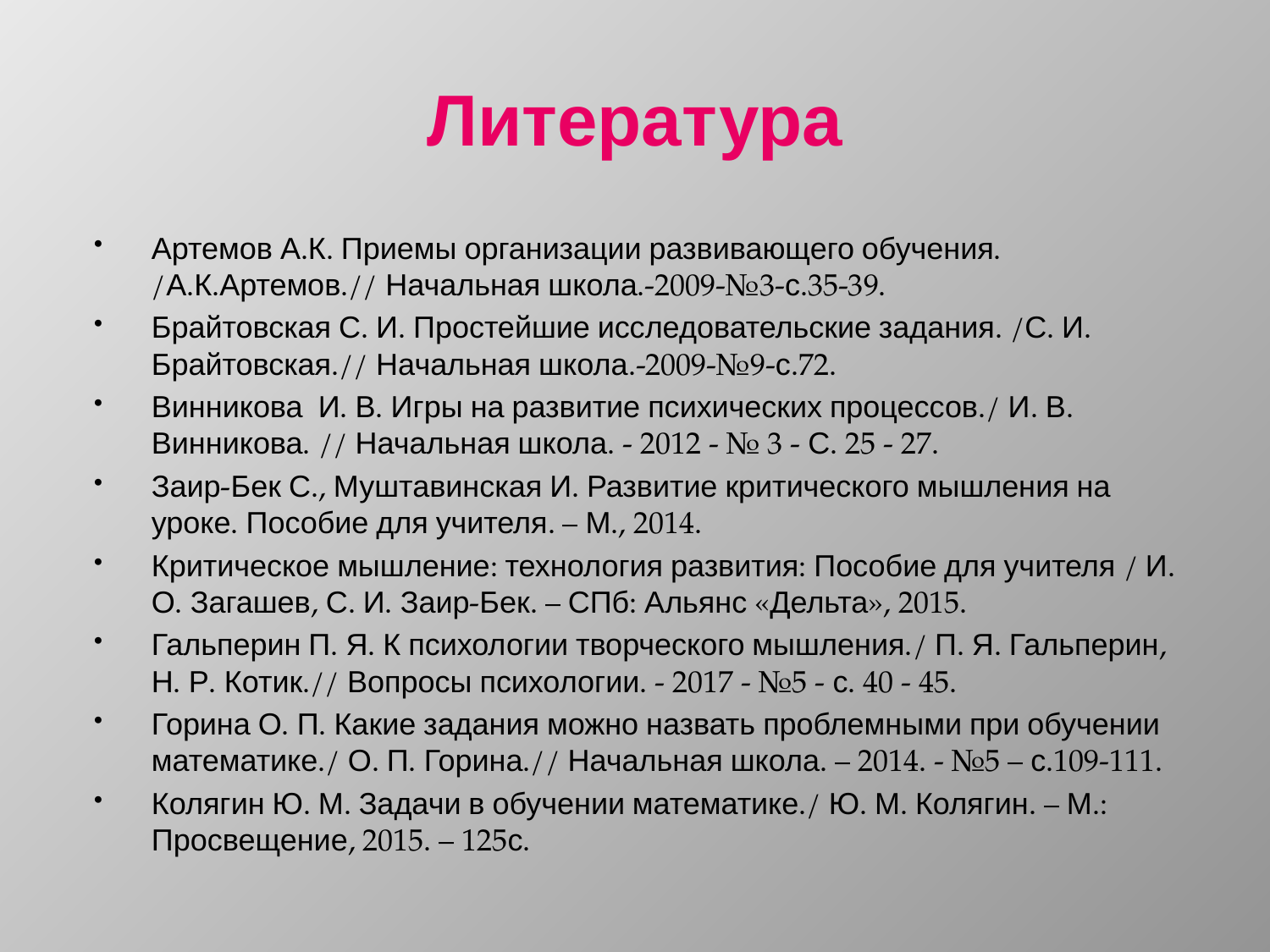

# Литература
Артемов А.К. Приемы организации развивающего обучения. /А.К.Артемов.// Начальная школа.-2009-№3-с.35-39.
Брайтовская С. И. Простейшие исследовательские задания. /С. И. Брайтовская.// Начальная школа.-2009-№9-с.72.
Винникова  И. В. Игры на развитие психических процессов./ И. В. Винникова. // Начальная школа. - 2012 - № 3 - С. 25 - 27.
Заир-Бек С., Муштавинская И. Развитие критического мышления на уроке. Пособие для учителя. – М., 2014.
Критическое мышление: технология развития: Пособие для учителя / И. О. Загашев, С. И. Заир-Бек. – СПб: Альянс «Дельта», 2015.
Гальперин П. Я. К психологии творческого мышления./ П. Я. Гальперин, Н. Р. Котик.// Вопросы психологии. - 2017 - №5 - с. 40 - 45.
Горина О. П. Какие задания можно назвать проблемными при обучении математике./ О. П. Горина.// Начальная школа. – 2014. - №5 – с.109-111.
Колягин Ю. М. Задачи в обучении математике./ Ю. М. Колягин. – М.: Просвещение, 2015. – 125с.